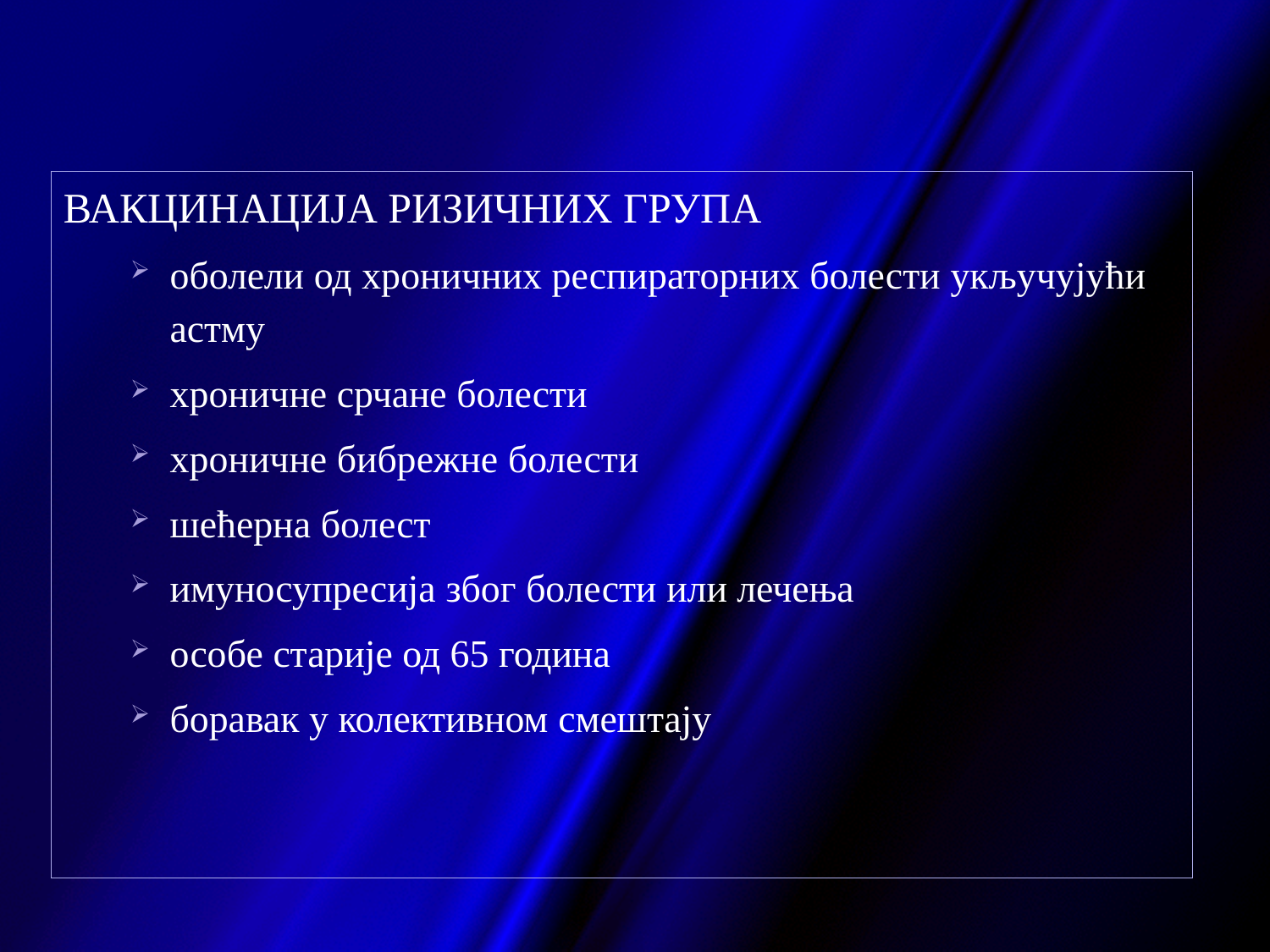

ВАКЦИНАЦИЈА РИЗИЧНИХ ГРУПА
оболели од хроничних респираторних болести укључујући астму
хроничне срчане болести
хроничне бибрежне болести
шећерна болест
имуносупресија због болести или лечења
особе старије од 65 година
боравак у колективном смештају